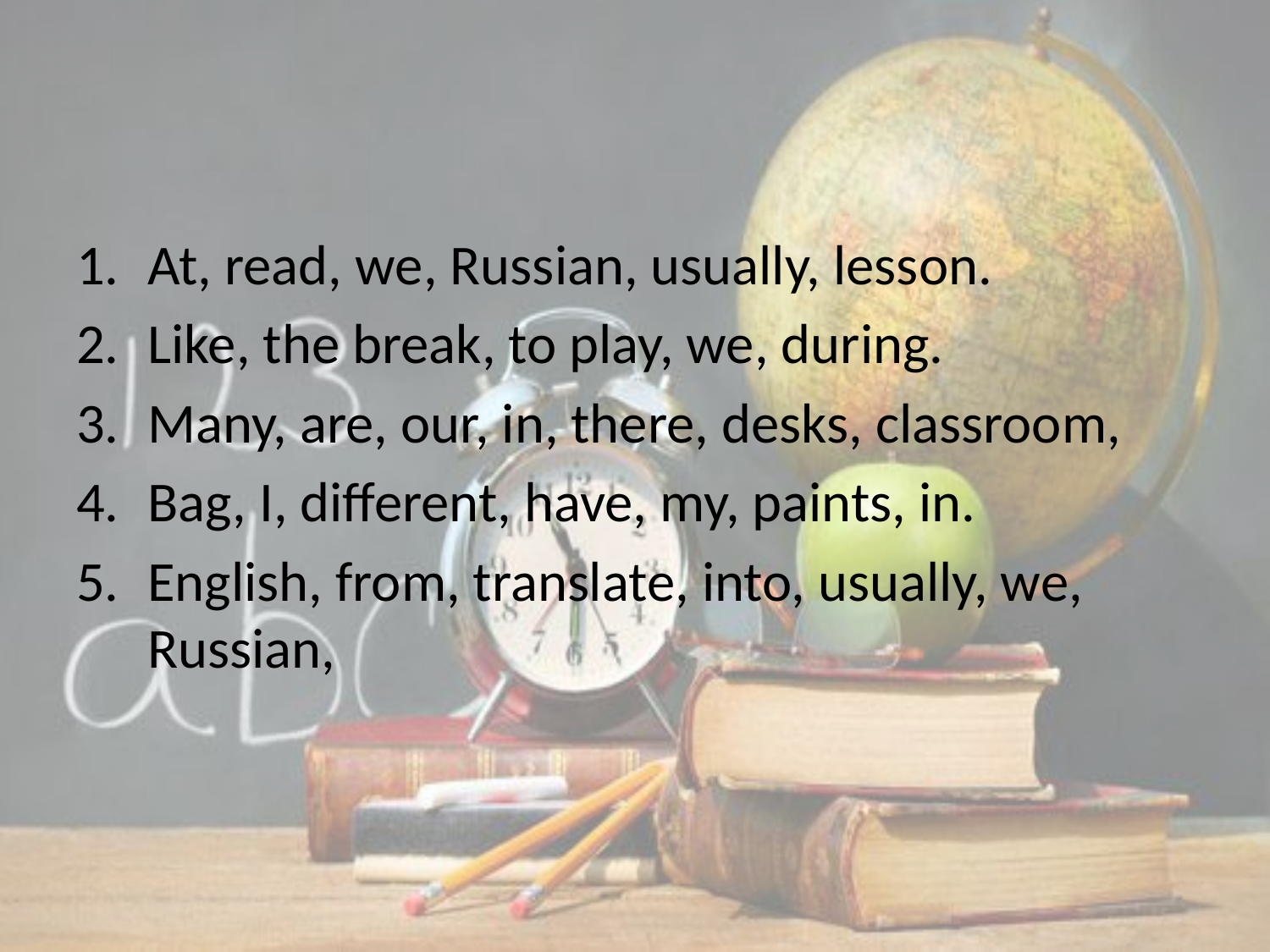

#
At, read, we, Russian, usually, lesson.
Like, the break, to play, we, during.
Many, are, our, in, there, desks, classroom,
Bag, I, different, have, my, paints, in.
English, from, translate, into, usually, we, Russian,